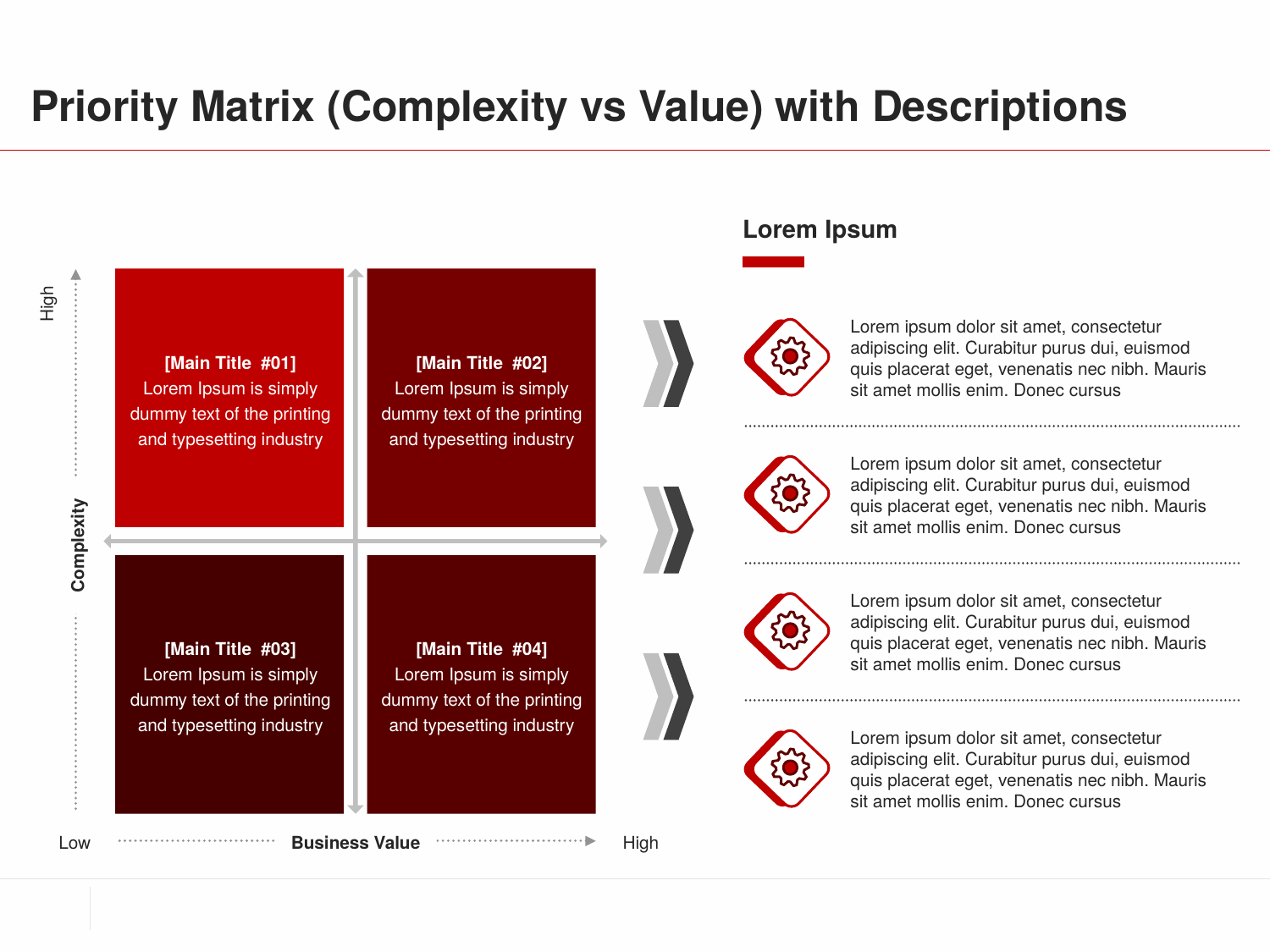

# Priority Matrix (Complexity vs Value) with Descriptions
Lorem Ipsum

Lorem ipsum dolor sit amet, consectetur adipiscing elit. Curabitur purus dui, euismod quis placerat eget, venenatis nec nibh. Mauris sit amet mollis enim. Donec cursus
High

[Main Title  #01]
Lorem Ipsum is simply dummy text of the printing and typesetting industry
[Main Title  #02]
Lorem Ipsum is simply dummy text of the printing and typesetting industry
Lorem ipsum dolor sit amet, consectetur adipiscing elit. Curabitur purus dui, euismod quis placerat eget, venenatis nec nibh. Mauris sit amet mollis enim. Donec cursus

Complexity

Lorem ipsum dolor sit amet, consectetur adipiscing elit. Curabitur purus dui, euismod quis placerat eget, venenatis nec nibh. Mauris sit amet mollis enim. Donec cursus

[Main Title  #03]
Lorem Ipsum is simply dummy text of the printing and typesetting industry
[Main Title  #04]
Lorem Ipsum is simply dummy text of the printing and typesetting industry

Lorem ipsum dolor sit amet, consectetur adipiscing elit. Curabitur purus dui, euismod quis placerat eget, venenatis nec nibh. Mauris sit amet mollis enim. Donec cursus

Low
High
Business Value